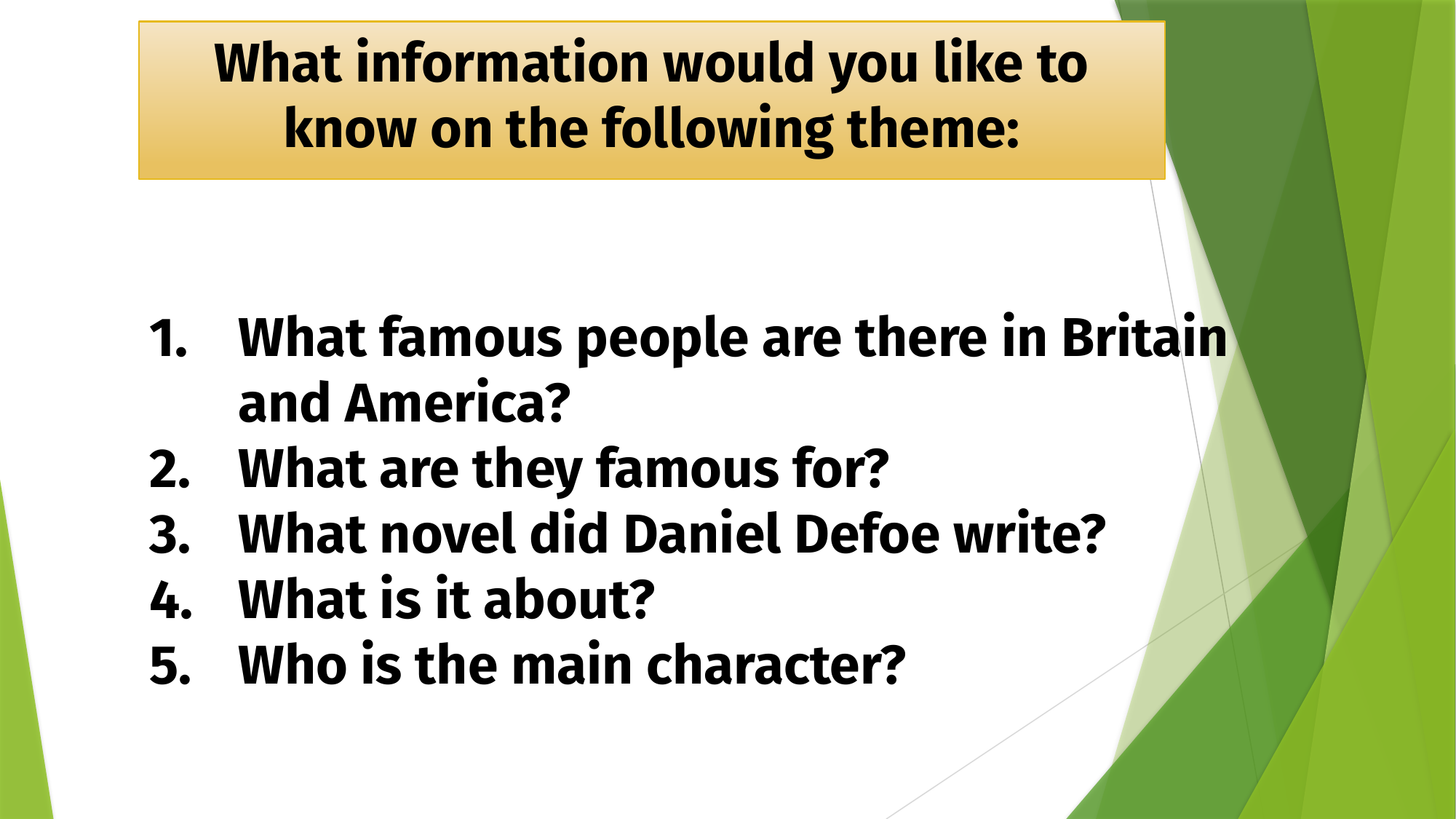

# What information would you like to know on the following theme:
What famous people are there in Britain and America?
What are they famous for?
What novel did Daniel Defoe write?
What is it about?
Who is the main character?